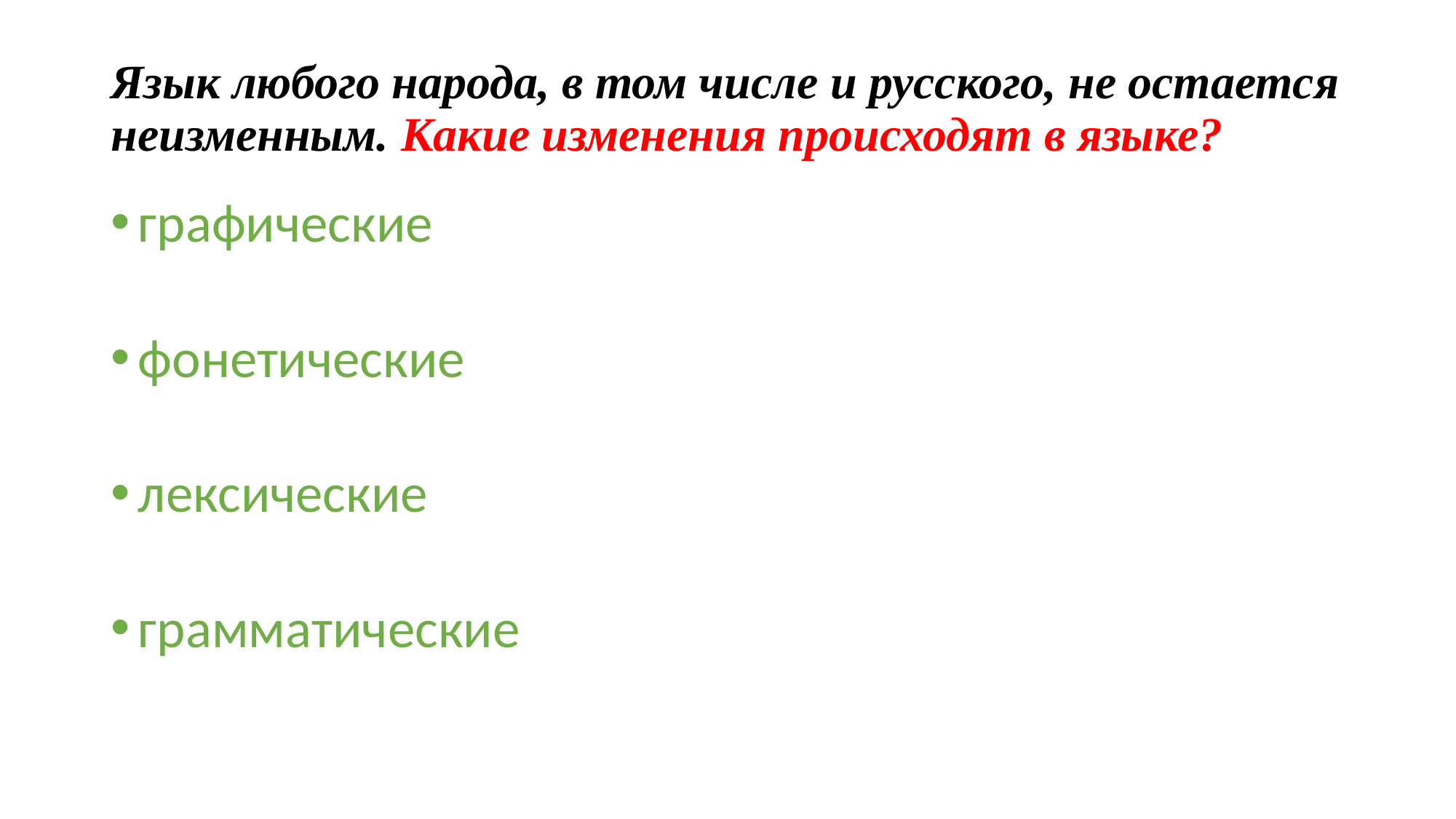

# Язык любого народа, в том числе и русского, не остается неизменным. Какие изменения происходят в языке?
графические

фонетические

лексические

грамматические